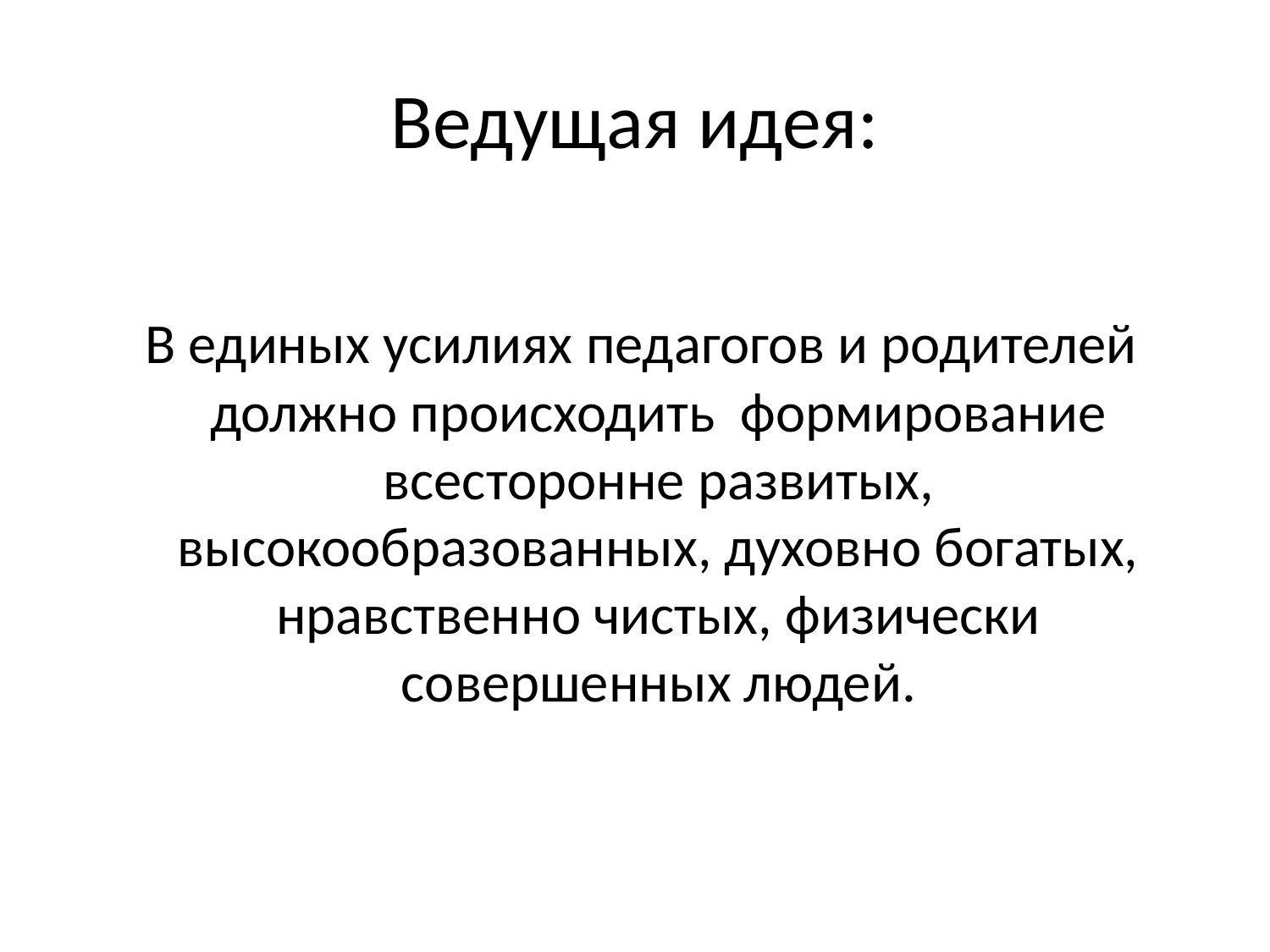

# Ведущая идея:

 В единых усилиях педагогов и родителей должно происходить  формирование всесторонне развитых, высокообразованных, духовно богатых, нравственно чистых, физически совершенных людей.